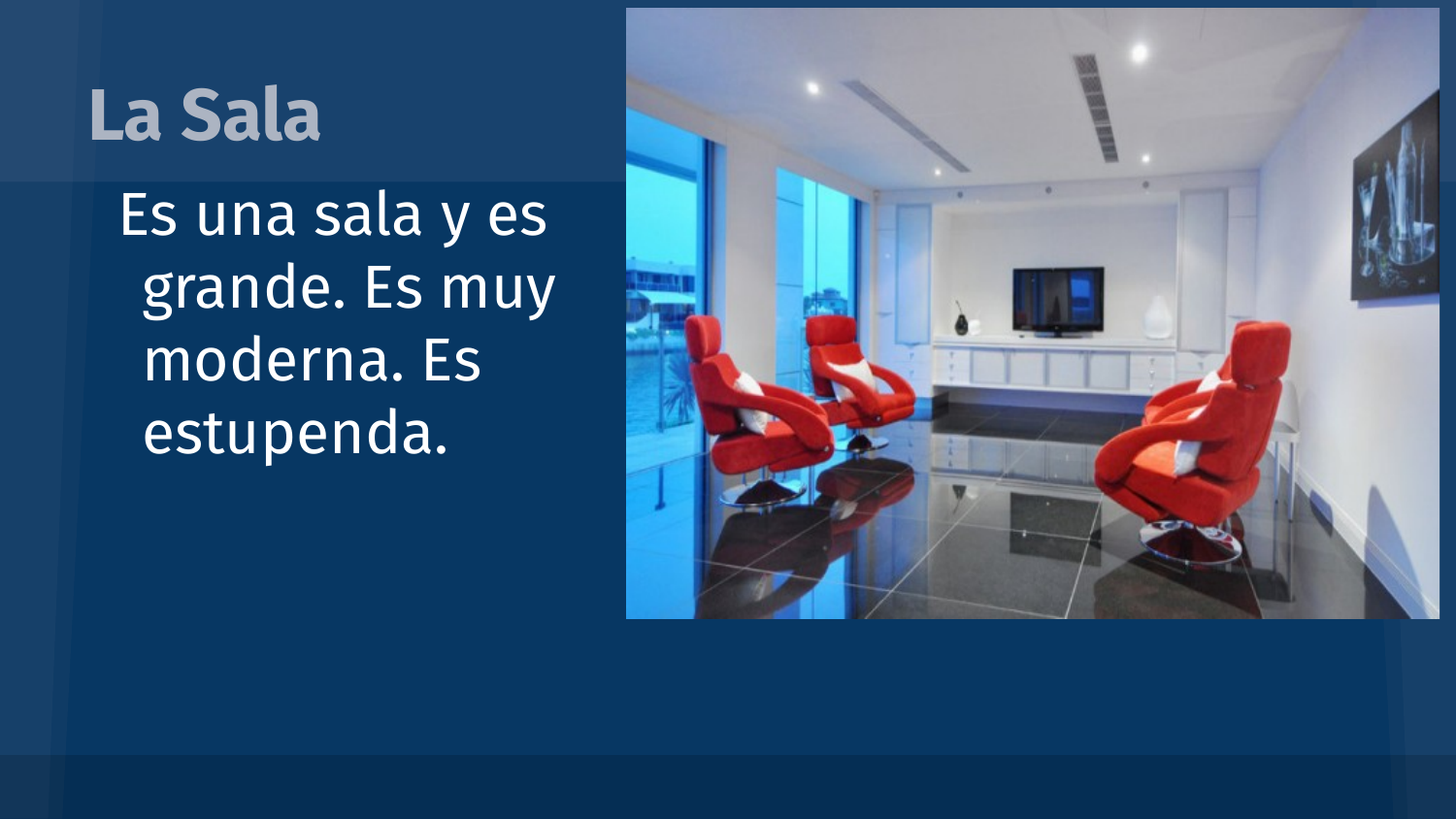

# La Sala
Es una sala y es grande. Es muy moderna. Es estupenda.